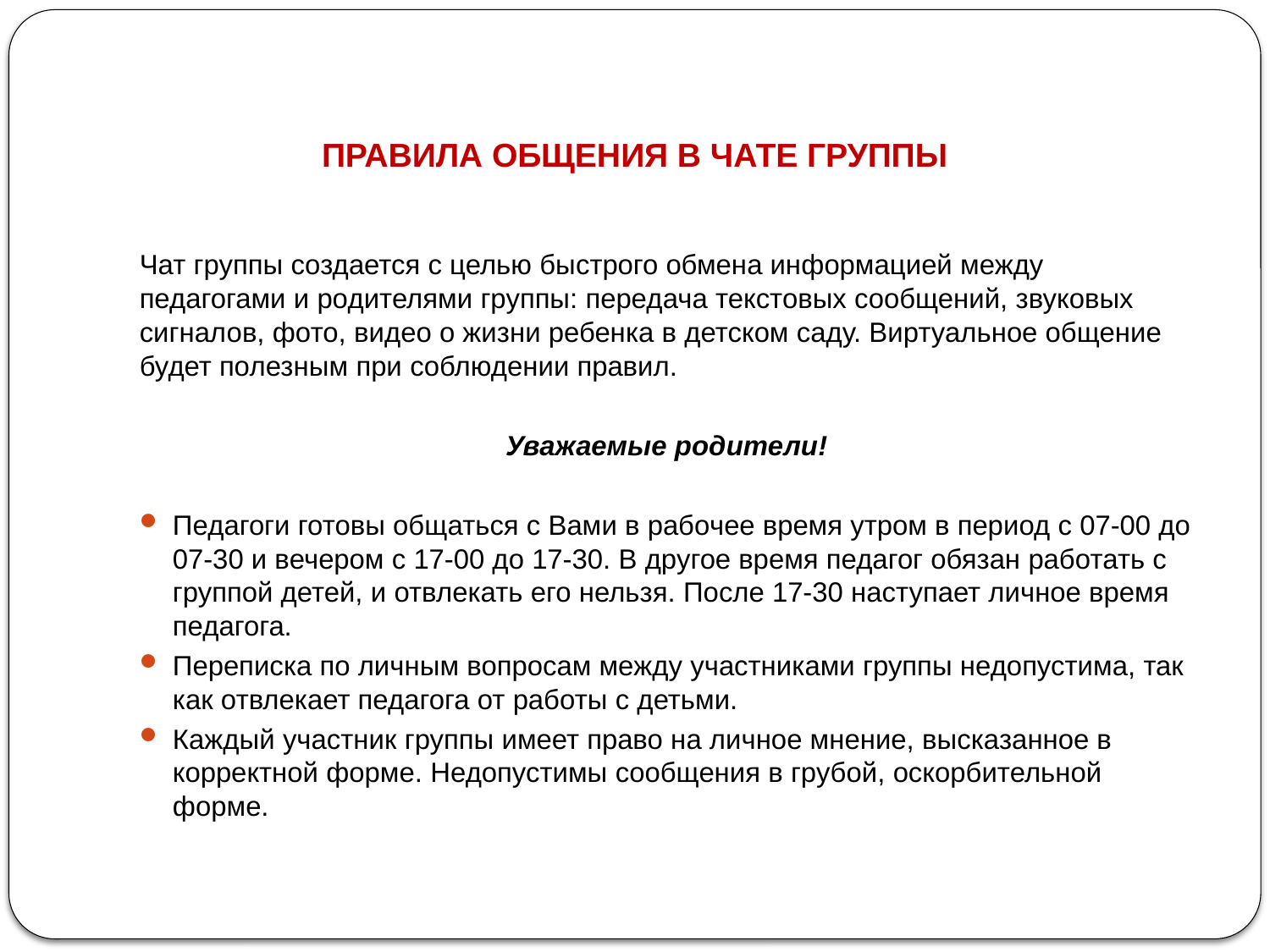

# ПРАВИЛА ОБЩЕНИЯ В ЧАТЕ ГРУППЫ

Чат группы создается с целью быстрого обмена информацией между педагогами и родителями группы: передача текстовых сообщений, звуковых сигналов, фото, видео о жизни ребенка в детском саду. Виртуальное общение будет полезным при соблюдении правил.

Уважаемые родители!

Педагоги готовы общаться с Вами в рабочее время утром в период с 07-00 до 07-30 и вечером с 17-00 до 17-30. В другое время педагог обязан работать с группой детей, и отвлекать его нельзя. После 17-30 наступает личное время педагога.
Переписка по личным вопросам между участниками группы недопустима, так как отвлекает педагога от работы с детьми.
Каждый участник группы имеет право на личное мнение, высказанное в корректной форме. Недопустимы сообщения в грубой, оскорбительной форме.